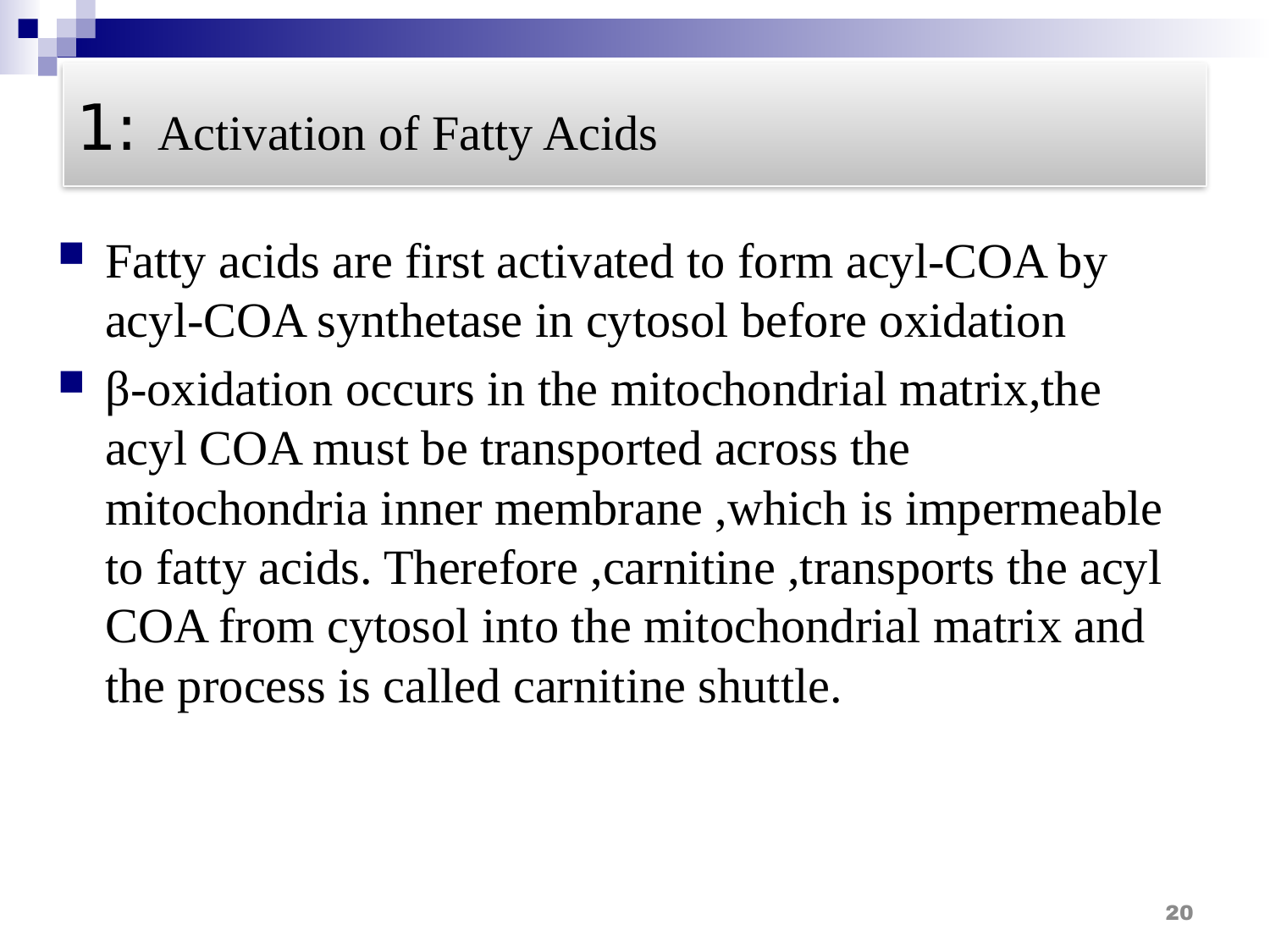

# 1: Activation of Fatty Acids
Fatty acids are first activated to form acyl-COA by acyl-COA synthetase in cytosol before oxidation
β-oxidation occurs in the mitochondrial matrix,the acyl COA must be transported across the mitochondria inner membrane ,which is impermeable to fatty acids. Therefore ,carnitine ,transports the acyl COA from cytosol into the mitochondrial matrix and the process is called carnitine shuttle.
20